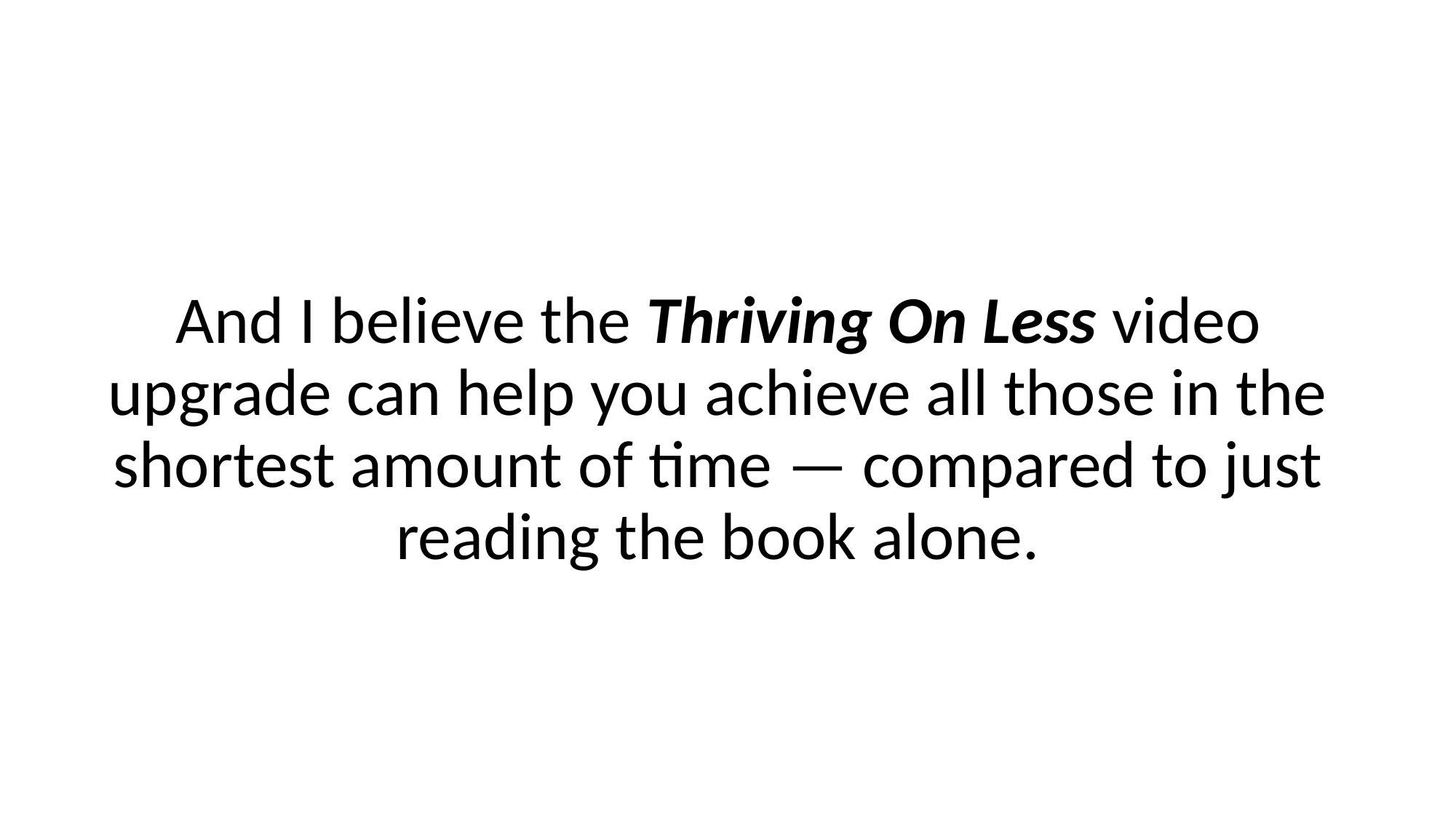

And I believe the Thriving On Less video upgrade can help you achieve all those in the shortest amount of time — compared to just reading the book alone.